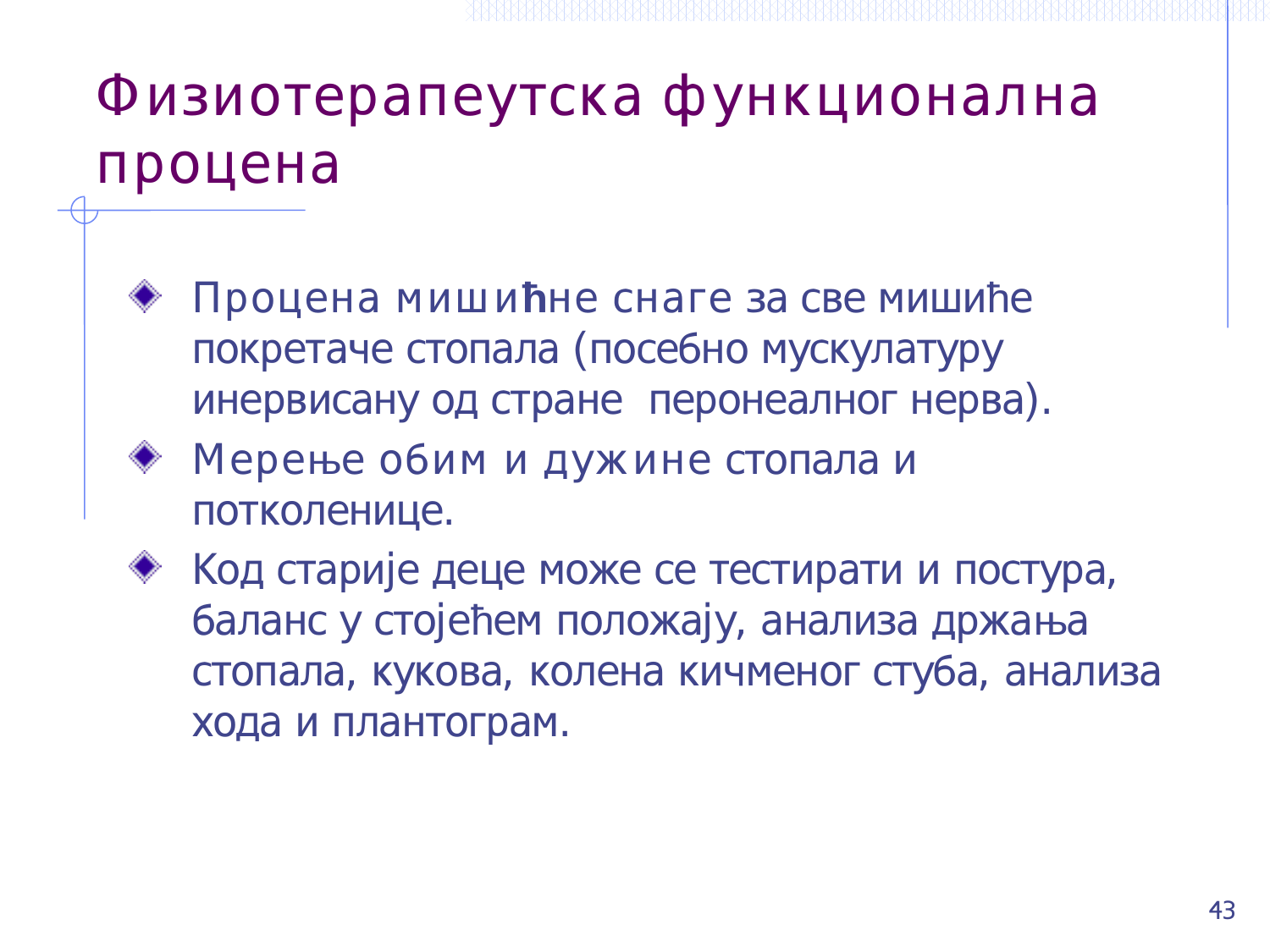

# Физиотерапеутска функционална процена
Процена мишићне снаге за све мишиће покретаче стопала (посебно мускулатуру инервисану од стране  перонеалног нерва).
Мерење обим и дужине стопала и потколенице.
Код старије деце може се тестирати и постура, баланс у стојећем положају, анализа држања стопала, кукова, колена кичменог стуба, анализа хода и плантограм.
43